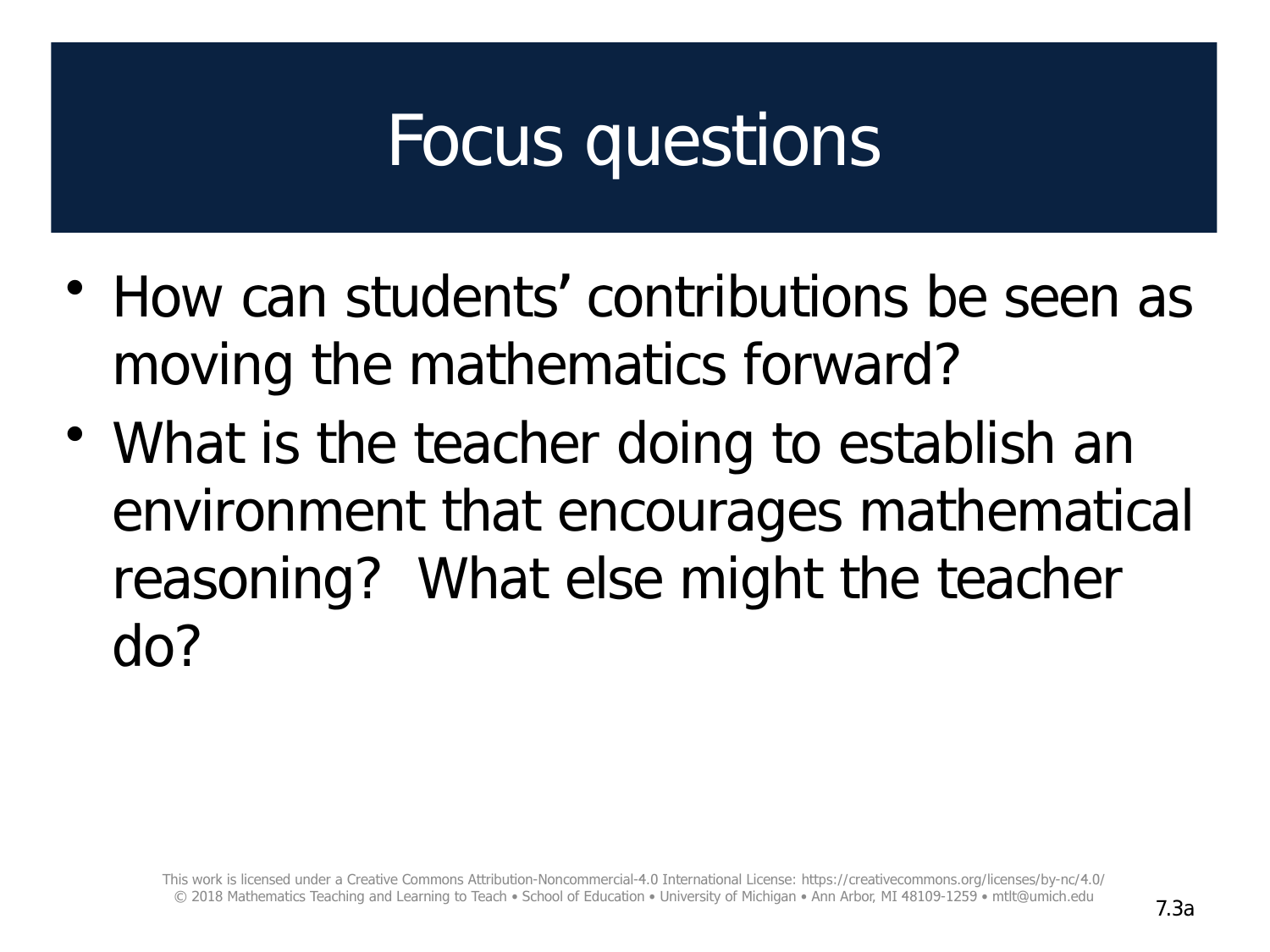

# Focus questions
How can students’ contributions be seen as moving the mathematics forward?
What is the teacher doing to establish an environment that encourages mathematical reasoning?  What else might the teacher do?

This work is licensed under a Creative Commons Attribution-Noncommercial-4.0 International License: https://creativecommons.org/licenses/by-nc/4.0/
© 2018 Mathematics Teaching and Learning to Teach • School of Education • University of Michigan • Ann Arbor, MI 48109-1259 • mtlt@umich.edu
7.3a